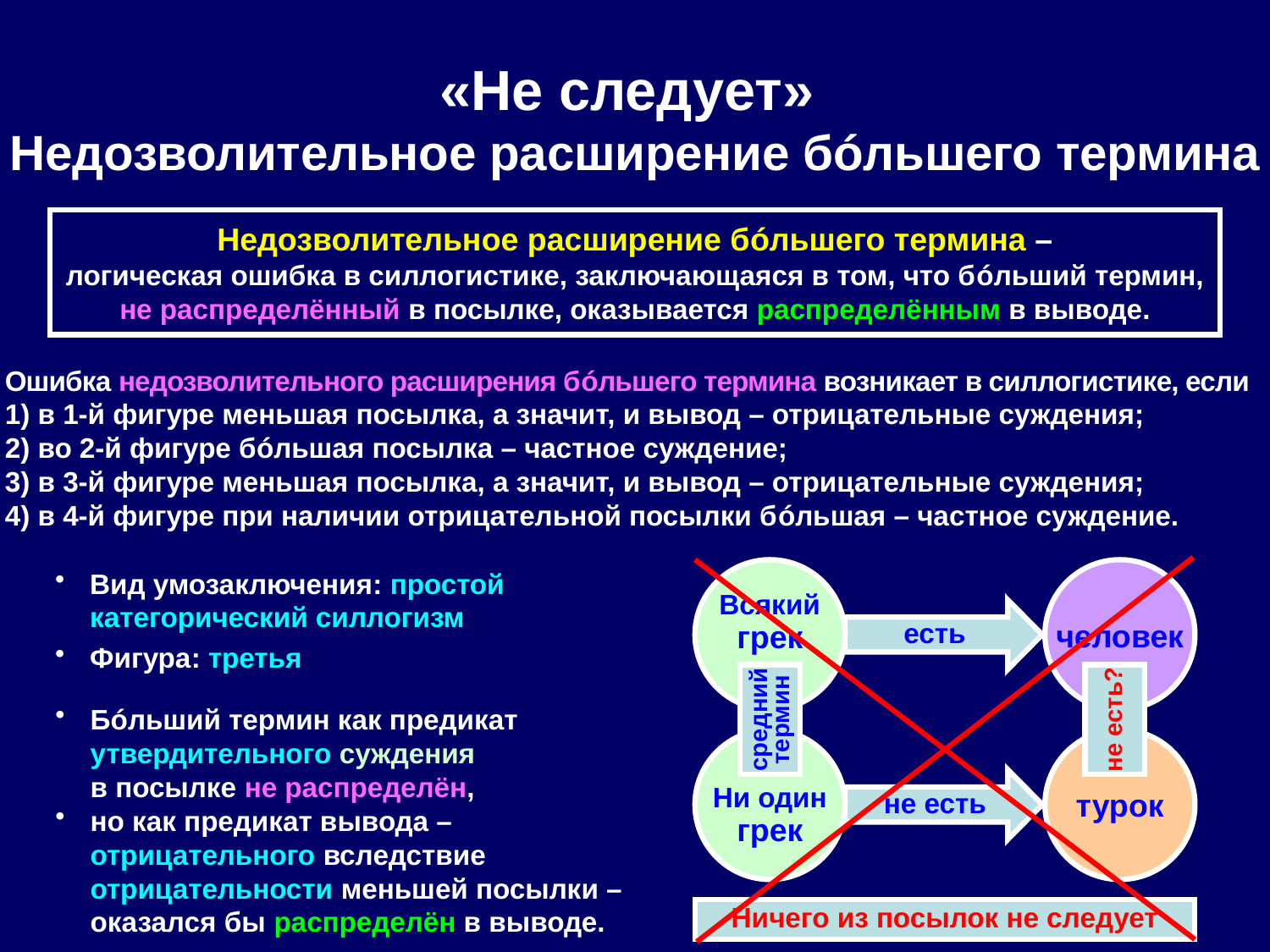

# «Не следует» Недозволительное расширение бóльшего термина
Недозволительное расширение бóльшего термина –
логическая ошибка в силлогистике, заключающаяся в том, что бóльший термин, не распределённый в посылке, оказывается распределённым в выводе.
Ошибка недозволительного расширения бóльшего термина возникает в силлогистике, если
1) в 1-й фигуре меньшая посылка, а значит, и вывод – отрицательные суждения;
2) во 2-й фигуре бóльшая посылка – частное суждение;
3) в 3-й фигуре меньшая посылка, а значит, и вывод – отрицательные суждения;
4) в 4-й фигуре при наличии отрицательной посылки бóльшая – частное суждение.
Вид умозаключения: простой категорический силлогизм
Фигура: третья
Всякий
грек
человек
есть
Бóльший термин как предикат утвердительного суждения
в посылке не распределён,
но как предикат вывода –
отрицательного вследствие
отрицательности меньшей посылки – оказался бы распределён в выводе.
средний
термин
не есть?
Ни один
грек
турок
не есть
Ничего из посылок не следует